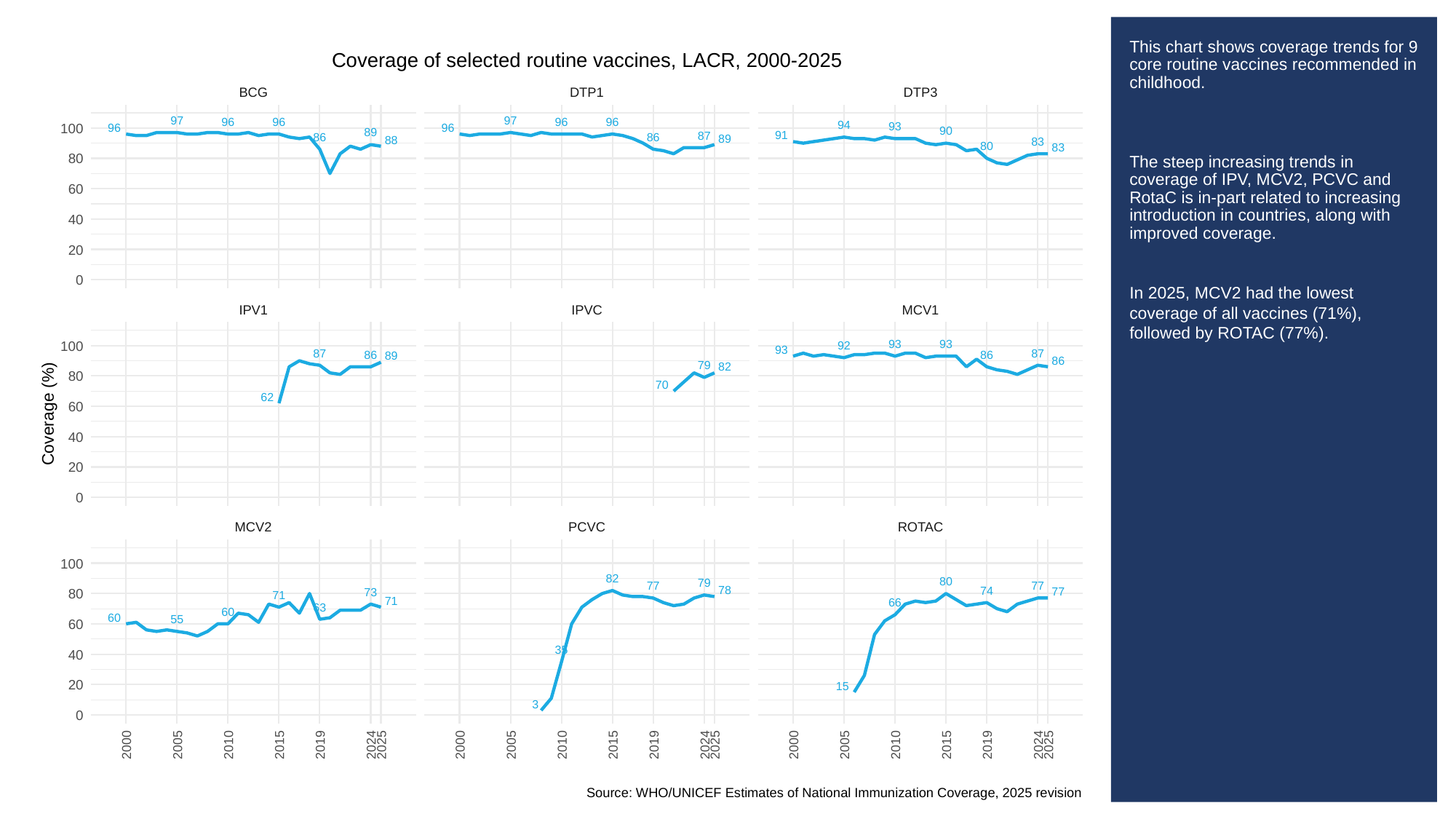

# This chart shows coverage trends for 9 core routine vaccines recommended in childhood.

The steep increasing trends in coverage of IPV, MCV2, PCVC and RotaC is in-part related to increasing introduction in countries, along with improved coverage.

In 2025, MCV2 had the lowest coverage of all vaccines (71%), followed by ROTAC (77%).

Coverage of selected routine vaccines, LACR, 2000-2025
BCG
DTP1
DTP3

97
97
96
96
96
96
94
93
100
96
96
90

89
91
87

86
86
89
88

83
80
83

80

60

40

20

0

IPV1
IPVC
MCV1

93
93
100
92
93

87
87
86
86
89

86

79
82
80

70

62
60

Coverage (%)

40

20

0

MCV2
PCVC
ROTAC

100

82
80

79
77
77
78
74
77
73
80

71

71
66
63
60

60
55
60

35
40

20
15

3

0

2000
2005
2010
2015
2019
2024
2025
2000
2005
2010
2015
2019
2024
2025
2000
2005
2010
2015
2019
2024
2025
Source: WHO/UNICEF Estimates of National Immunization Coverage, 2025 revision